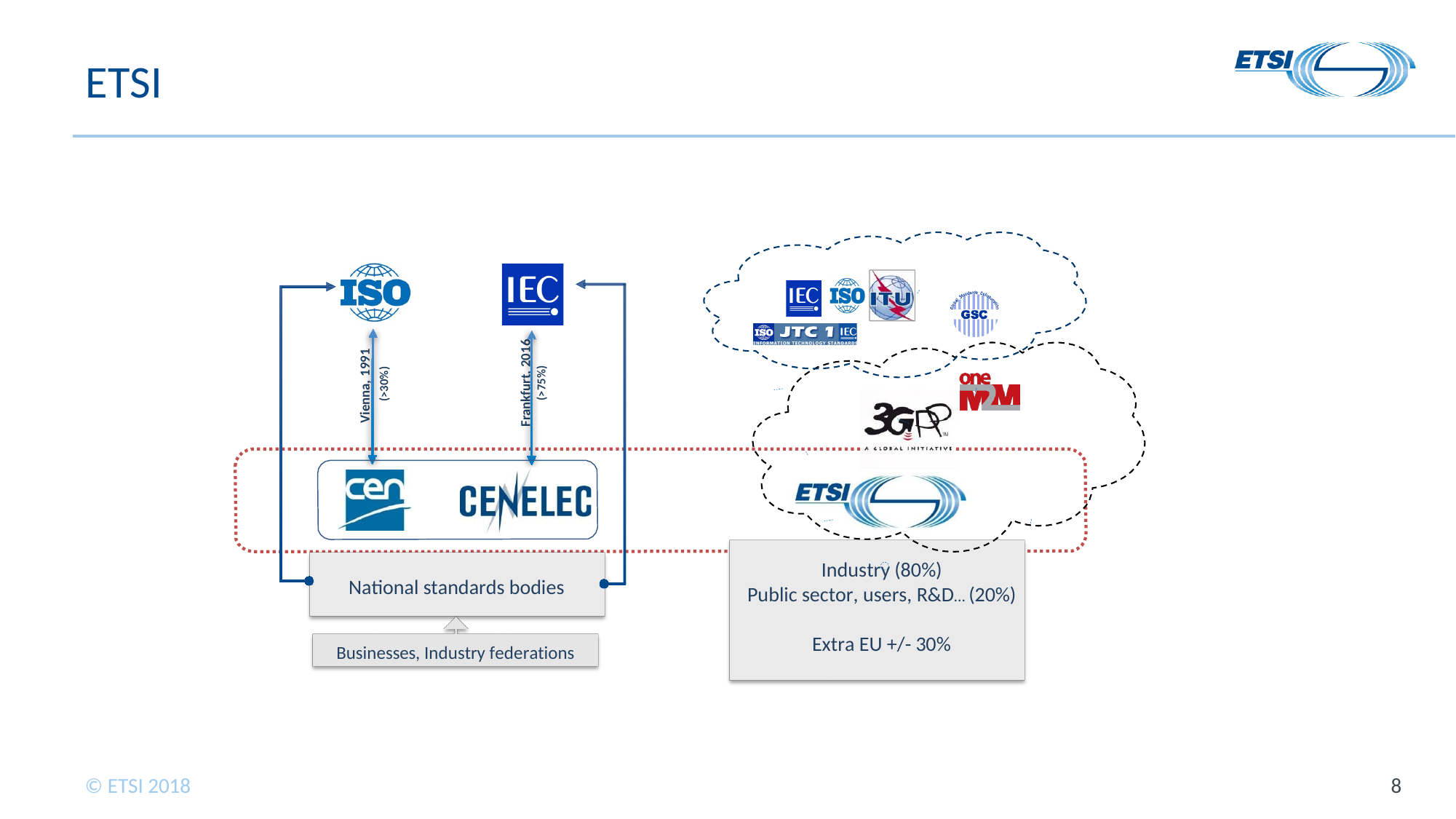

# ETSI

Frankfurt, 2016
(>75%)

Vienna, 1991
(>30%)

Industry (80%)
Public sector, users, R&D… (20%)

National standards bodies

Extra EU +/- 30%
Businesses, Industry federations